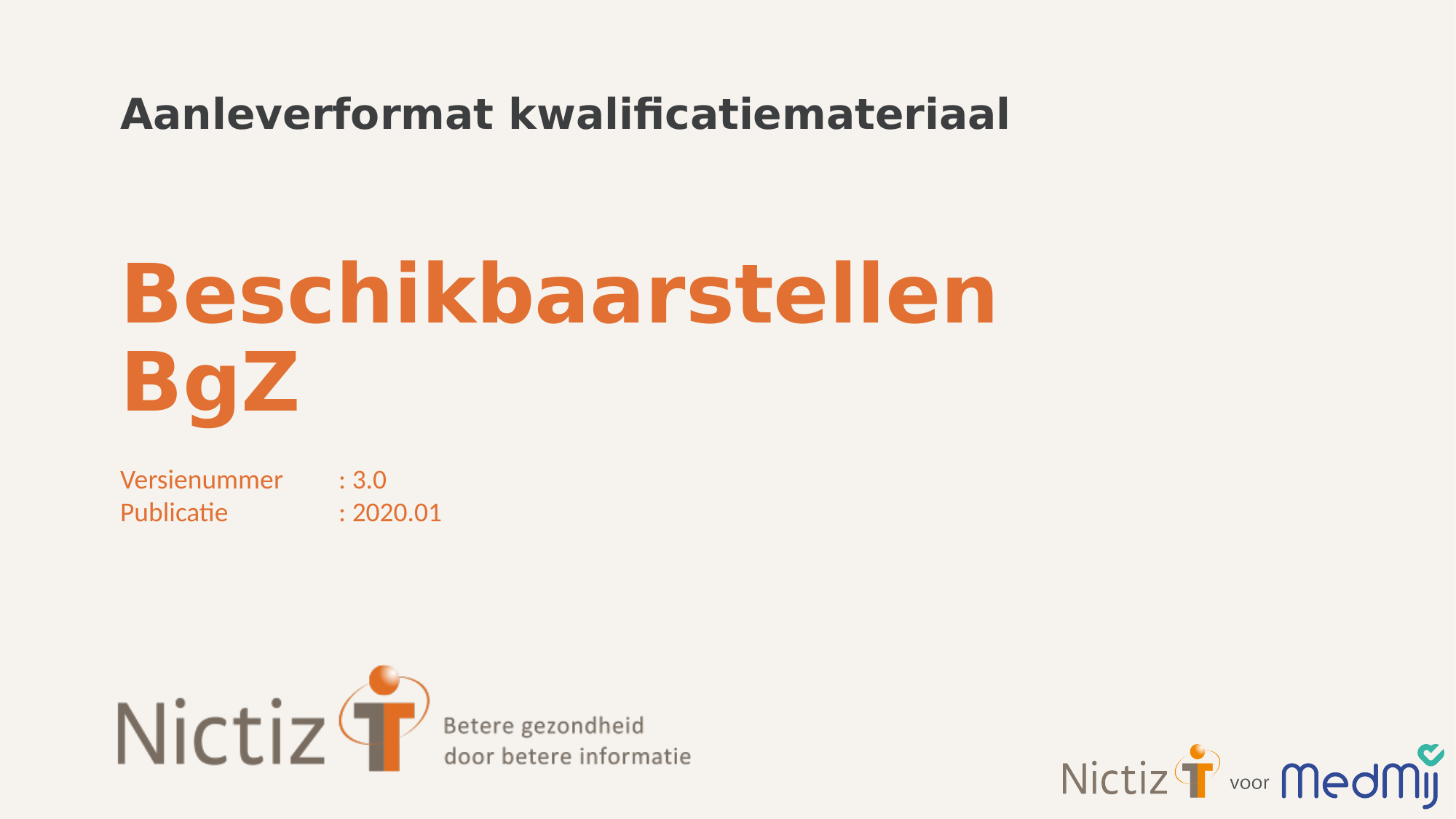

Aanleverformat kwalificatiemateriaal
# Beschikbaarstellen BgZ
Versienummer 	: 3.0
Publicatie		: 2020.01